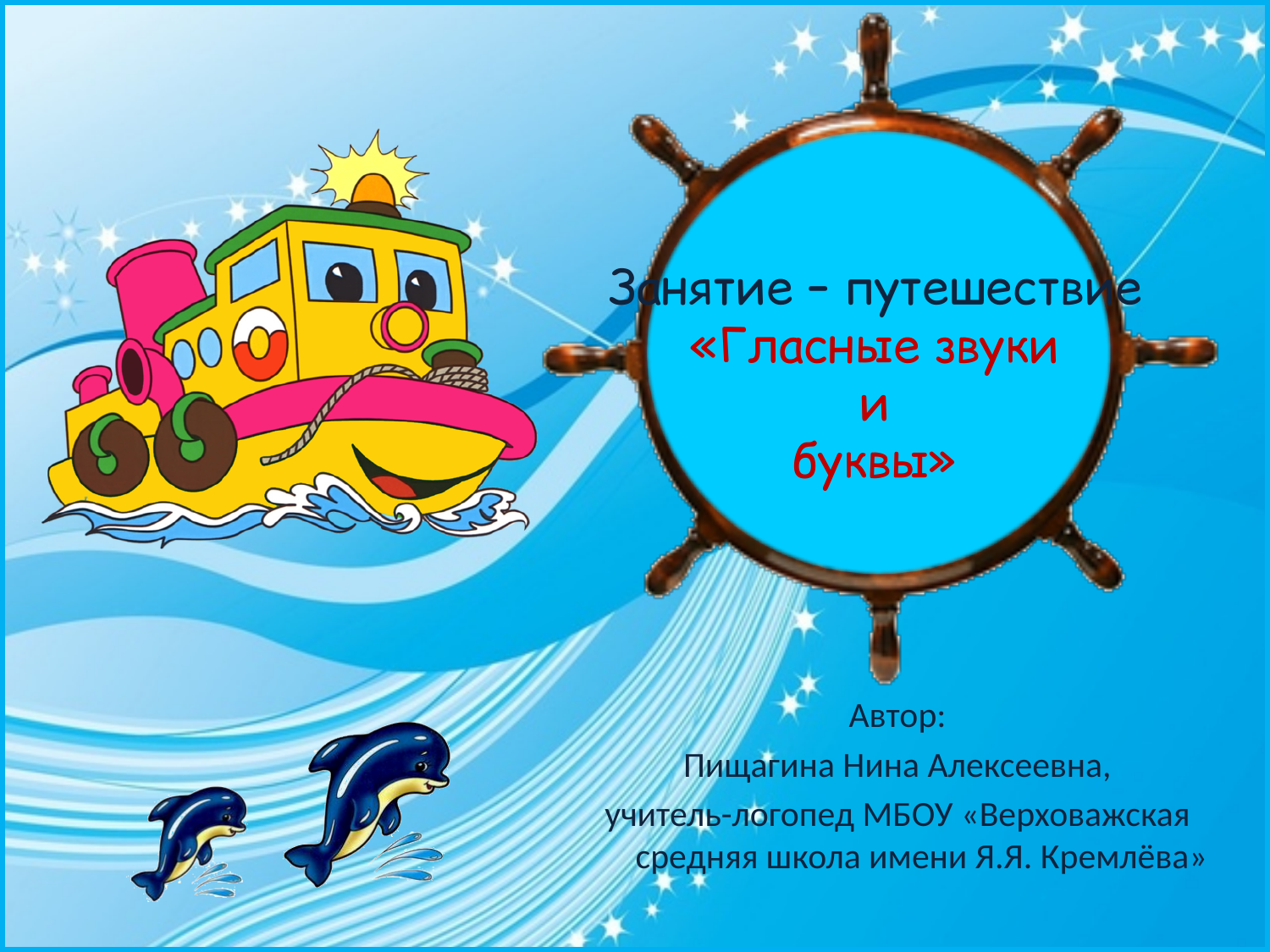

# Занятие – путешествие «Гласные звуки и буквы»
Автор:
Пищагина Нина Алексеевна,
учитель-логопед МБОУ «Верховажская средняя школа имени Я.Я. Кремлёва»